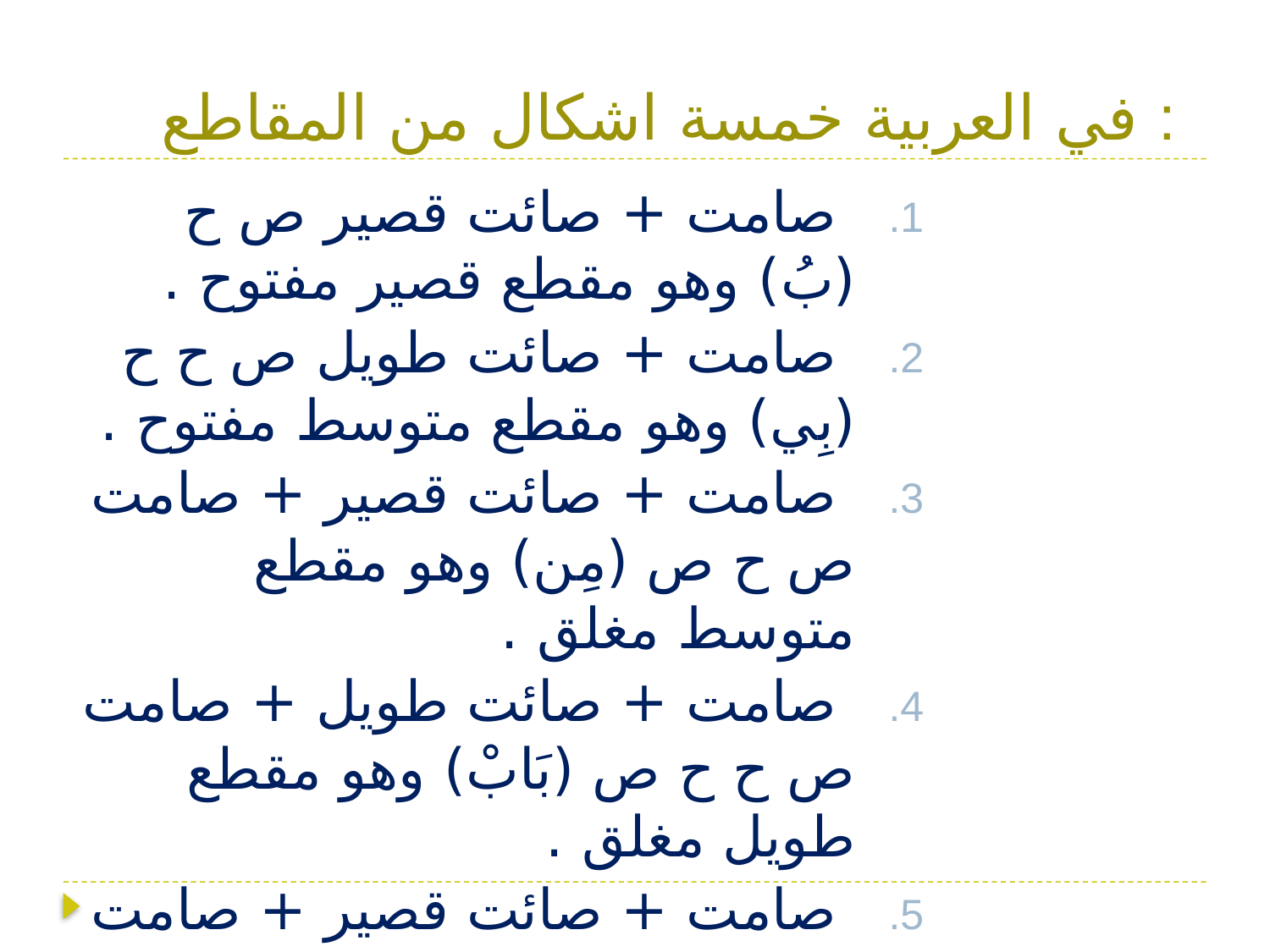

# في العربية خمسة اشكال من المقاطع :
 صامت + صائت قصير ص ح (بُ) وهو مقطع قصير مفتوح .
 صامت + صائت طويل ص ح ح (بِي) وهو مقطع متوسط مفتوح .
 صامت + صائت قصير + صامت ص ح ص (مِن) وهو مقطع متوسط مغلق .
 صامت + صائت طويل + صامت ص ح ح ص (بَابْ) وهو مقطع طويل مغلق .
 صامت + صائت قصير + صامت + صامت ص ح ص ص  (عَبْد) وهو مقطع طويل مضاعف الاغلاق .